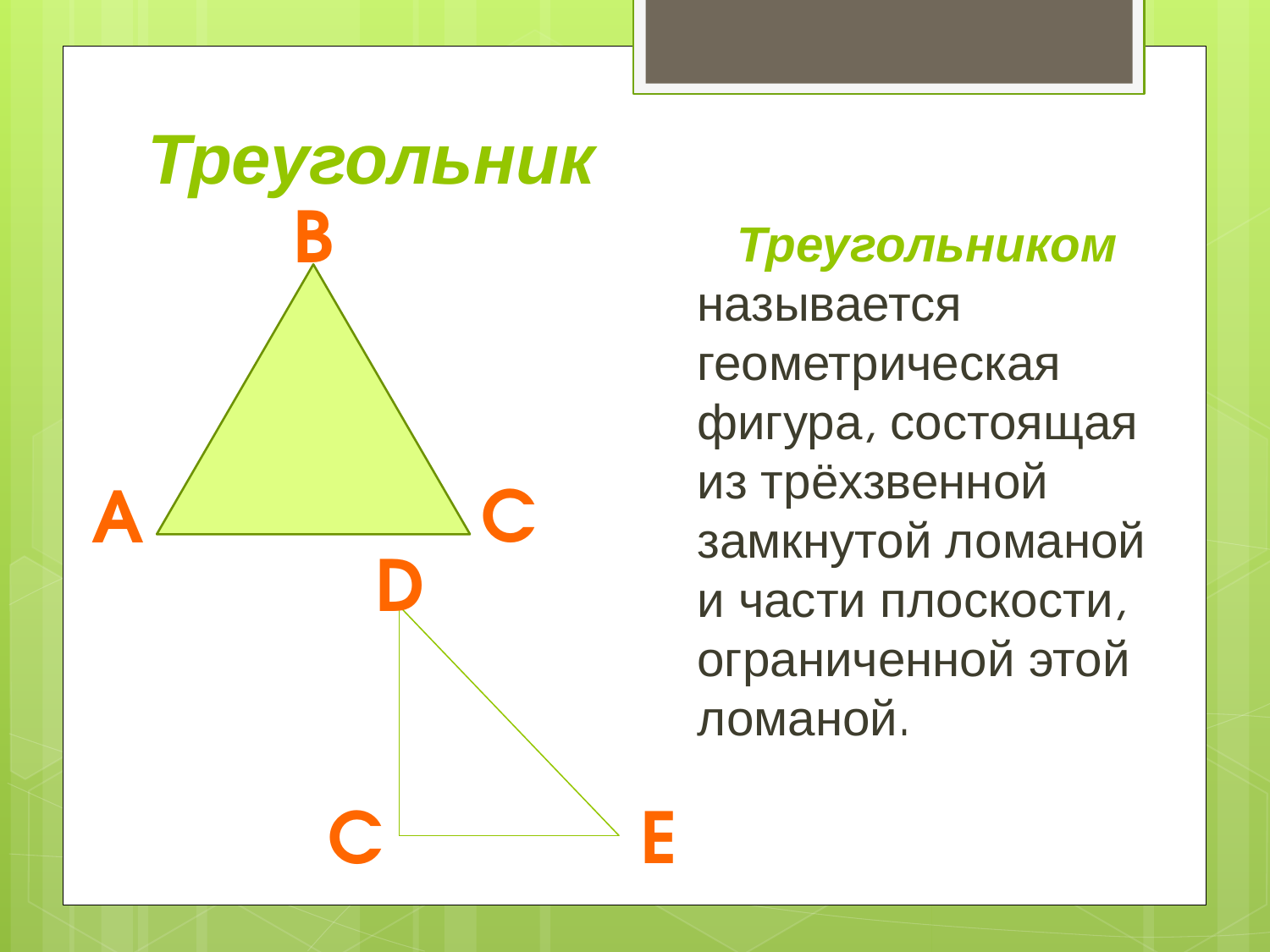

# Треугольник
B
C
A
Треугольником называется геометрическая фигура, состоящая из трёхзвенной замкнутой ломаной и части плоскости, ограниченной этой ломаной.

D
C
E